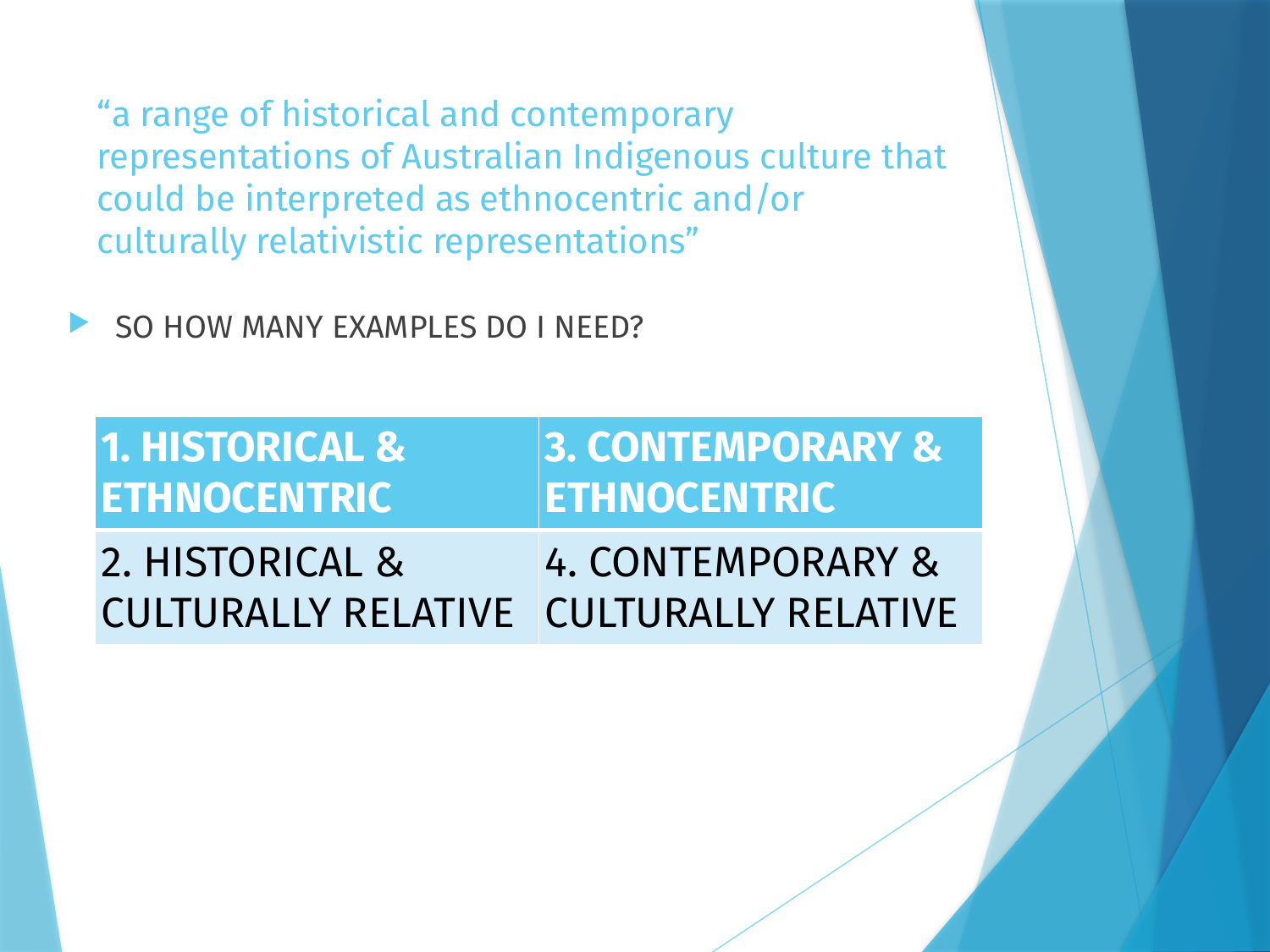

# “a range of historical and contemporary representations of Australian Indigenous culture that could be interpreted as ethnocentric and/or culturally relativistic representations”
SO HOW MANY EXAMPLES DO I NEED?
| 1. HISTORICAL & ETHNOCENTRIC | 3. CONTEMPORARY & ETHNOCENTRIC |
| --- | --- |
| 2. HISTORICAL & CULTURALLY RELATIVE | 4. CONTEMPORARY & CULTURALLY RELATIVE |